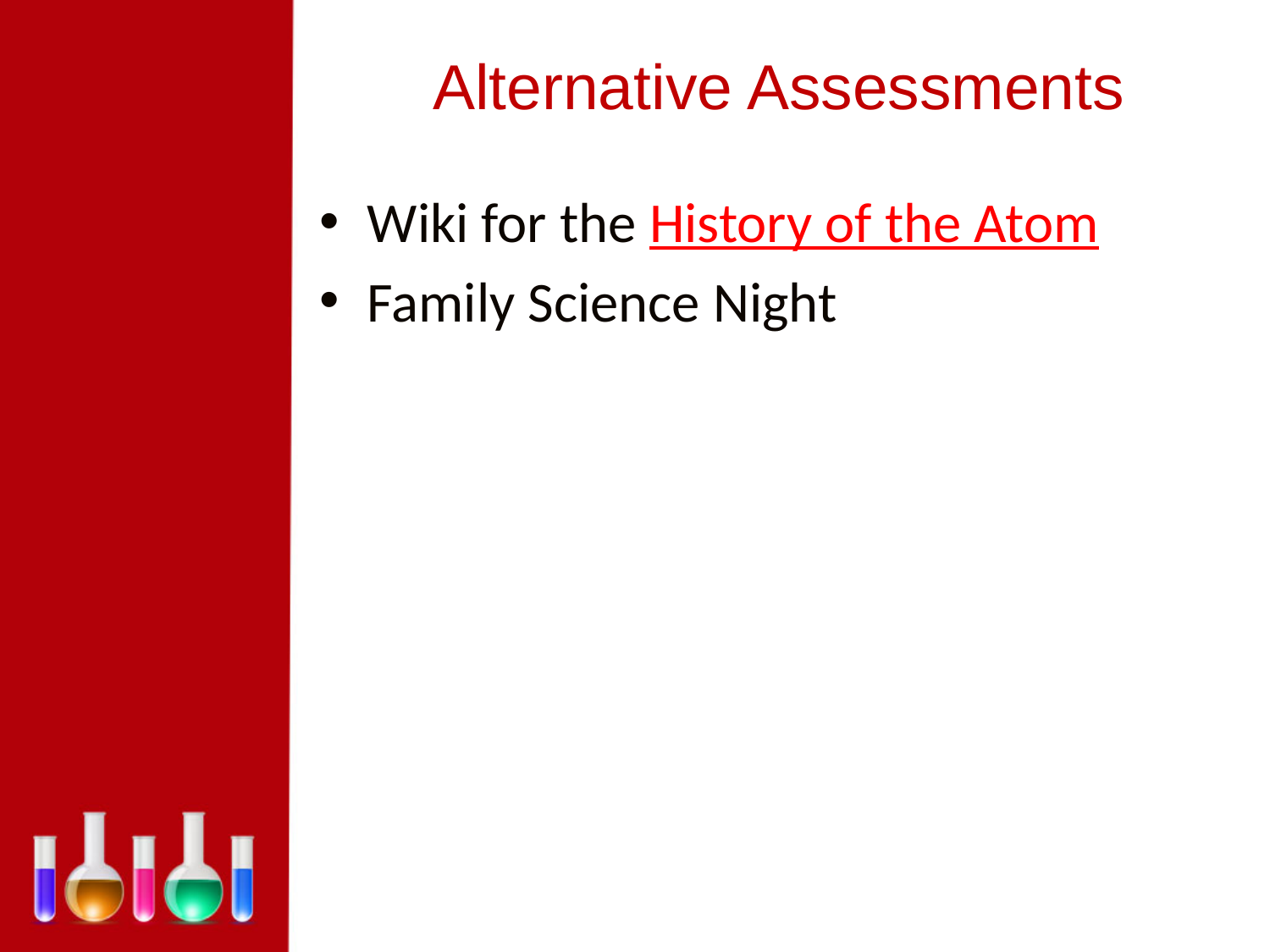

# Alternative Assessments
Wiki for the History of the Atom
Family Science Night